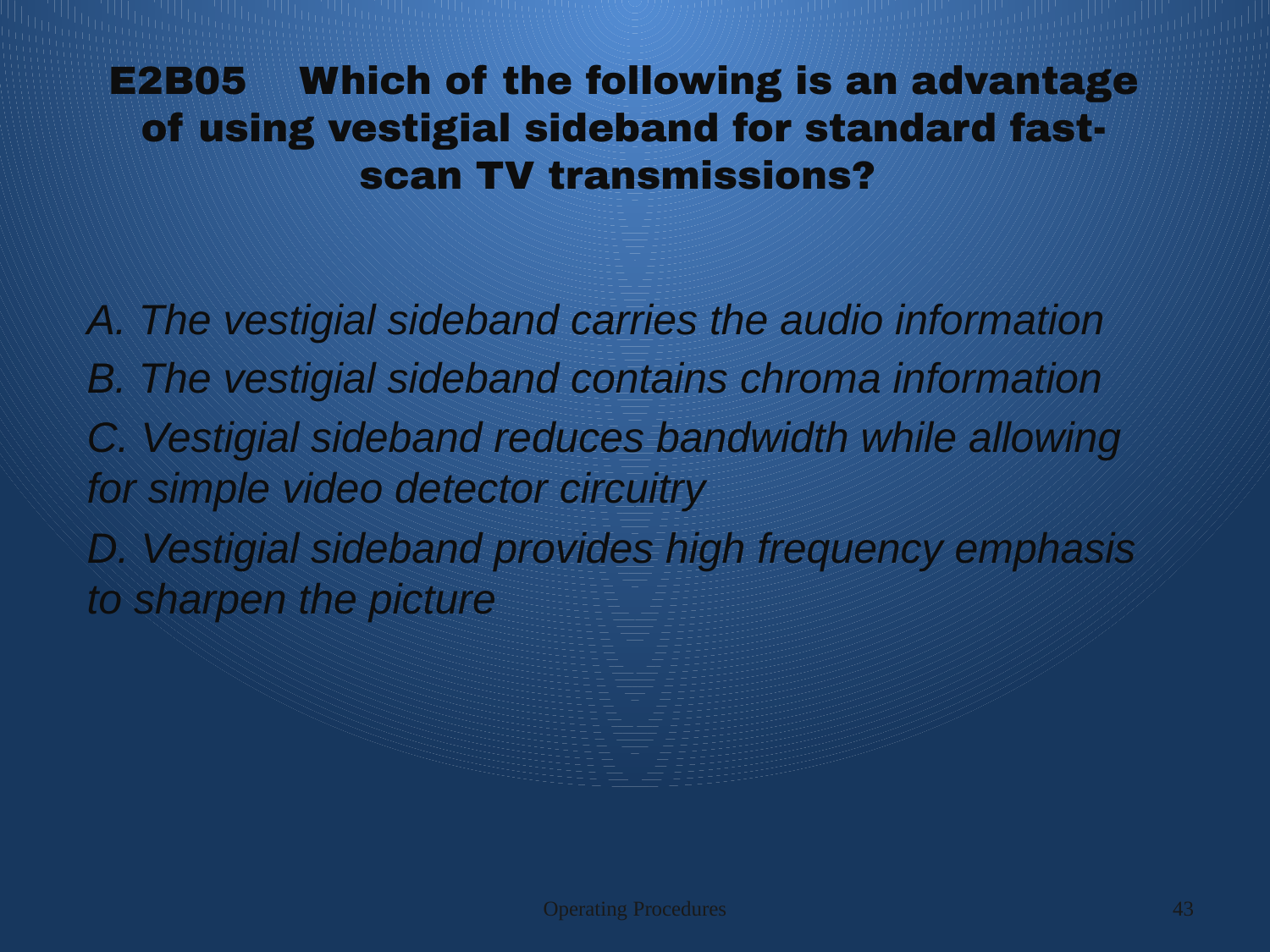

# E2B05    Which of the following is an advantage of using vestigial sideband for standard fast- scan TV transmissions?
A. The vestigial sideband carries the audio information
B. The vestigial sideband contains chroma information
C. Vestigial sideband reduces bandwidth while allowing for simple video detector circuitry
D. Vestigial sideband provides high frequency emphasis to sharpen the picture

Operating Procedures
43